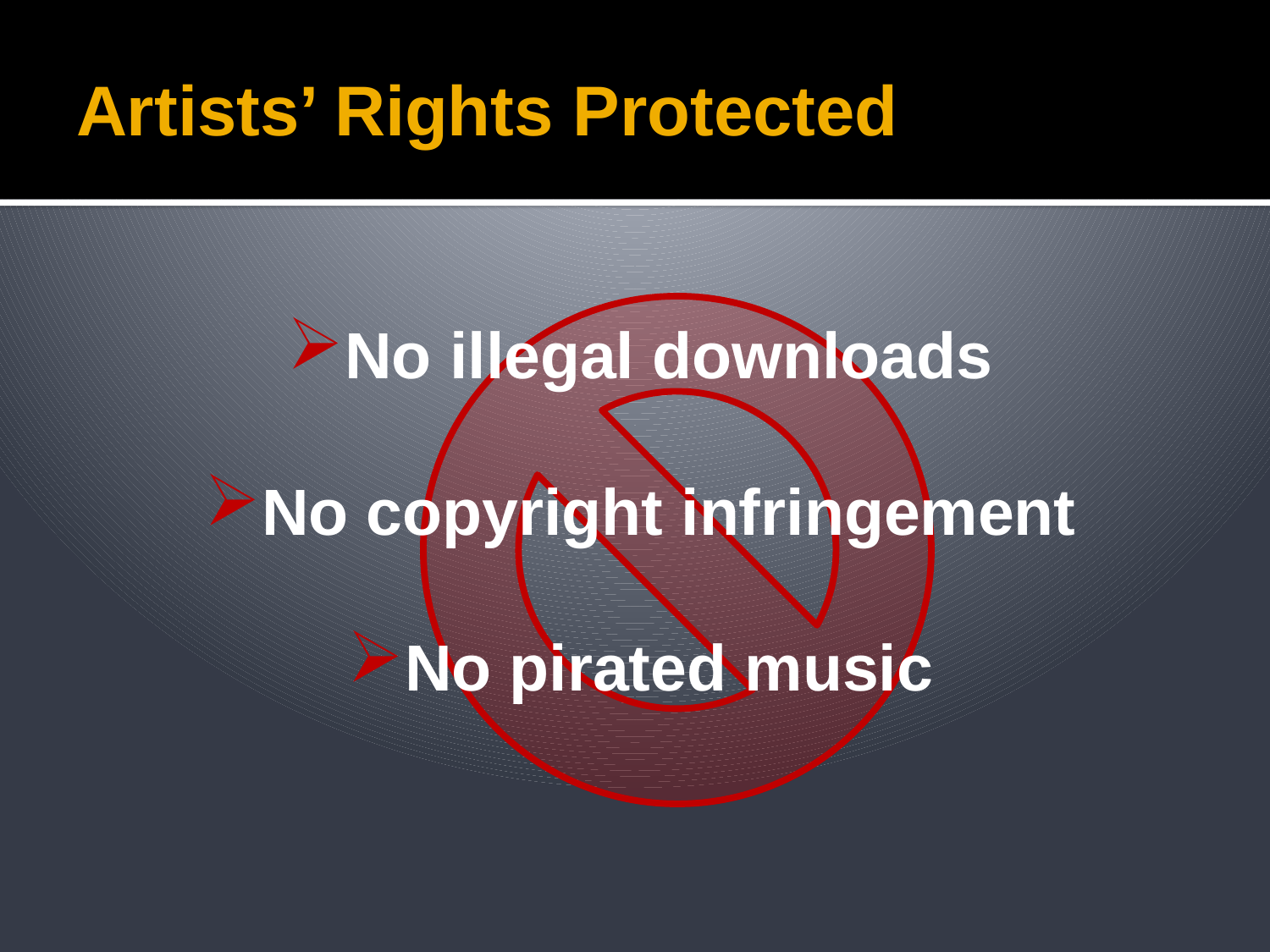

# Artists’ Rights Protected

No illegal downloads

No copyright infringement

No pirated music